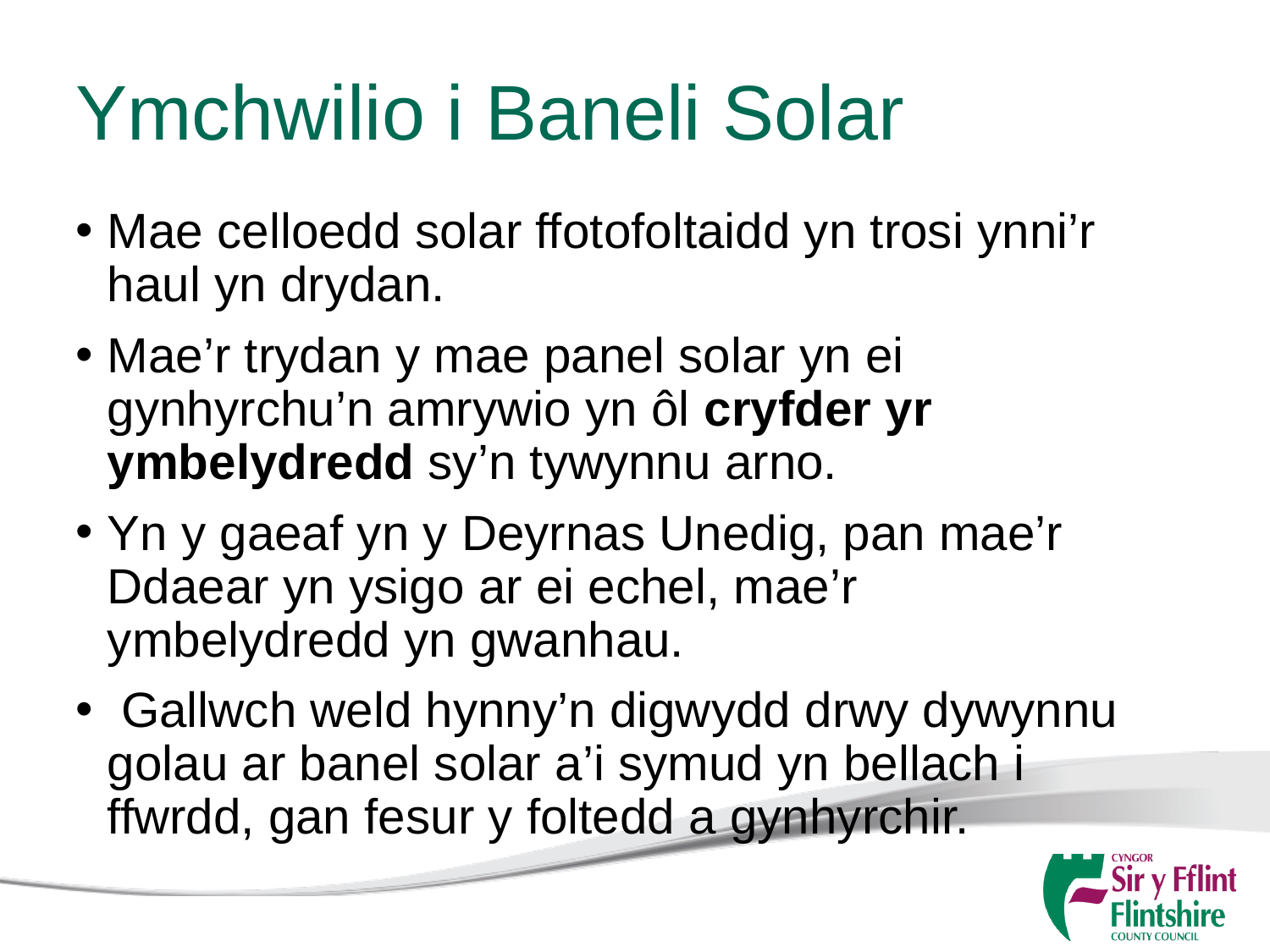

# Ymchwilio i Baneli Solar
Mae celloedd solar ffotofoltaidd yn trosi ynni’r haul yn drydan.
Mae’r trydan y mae panel solar yn ei gynhyrchu’n amrywio yn ôl cryfder yr ymbelydredd sy’n tywynnu arno.
Yn y gaeaf yn y Deyrnas Unedig, pan mae’r Ddaear yn ysigo ar ei echel, mae’r ymbelydredd yn gwanhau.
 Gallwch weld hynny’n digwydd drwy dywynnu golau ar banel solar a’i symud yn bellach i ffwrdd, gan fesur y foltedd a gynhyrchir.